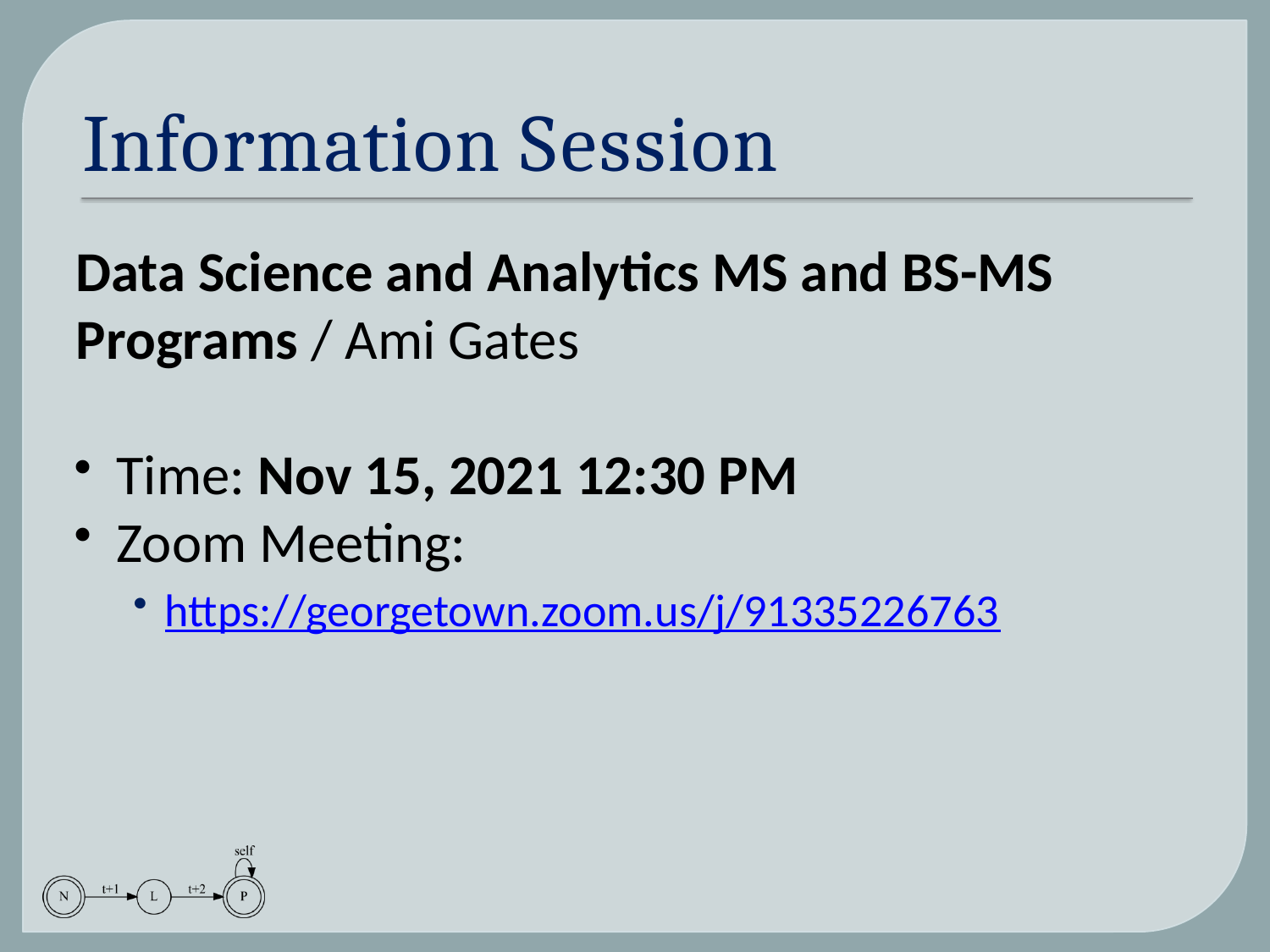

# Information Session
Data Science and Analytics MS and BS-MS Programs / Ami Gates

Time: Nov 15, 2021 12:30 PM
Zoom Meeting:
https://georgetown.zoom.us/j/91335226763